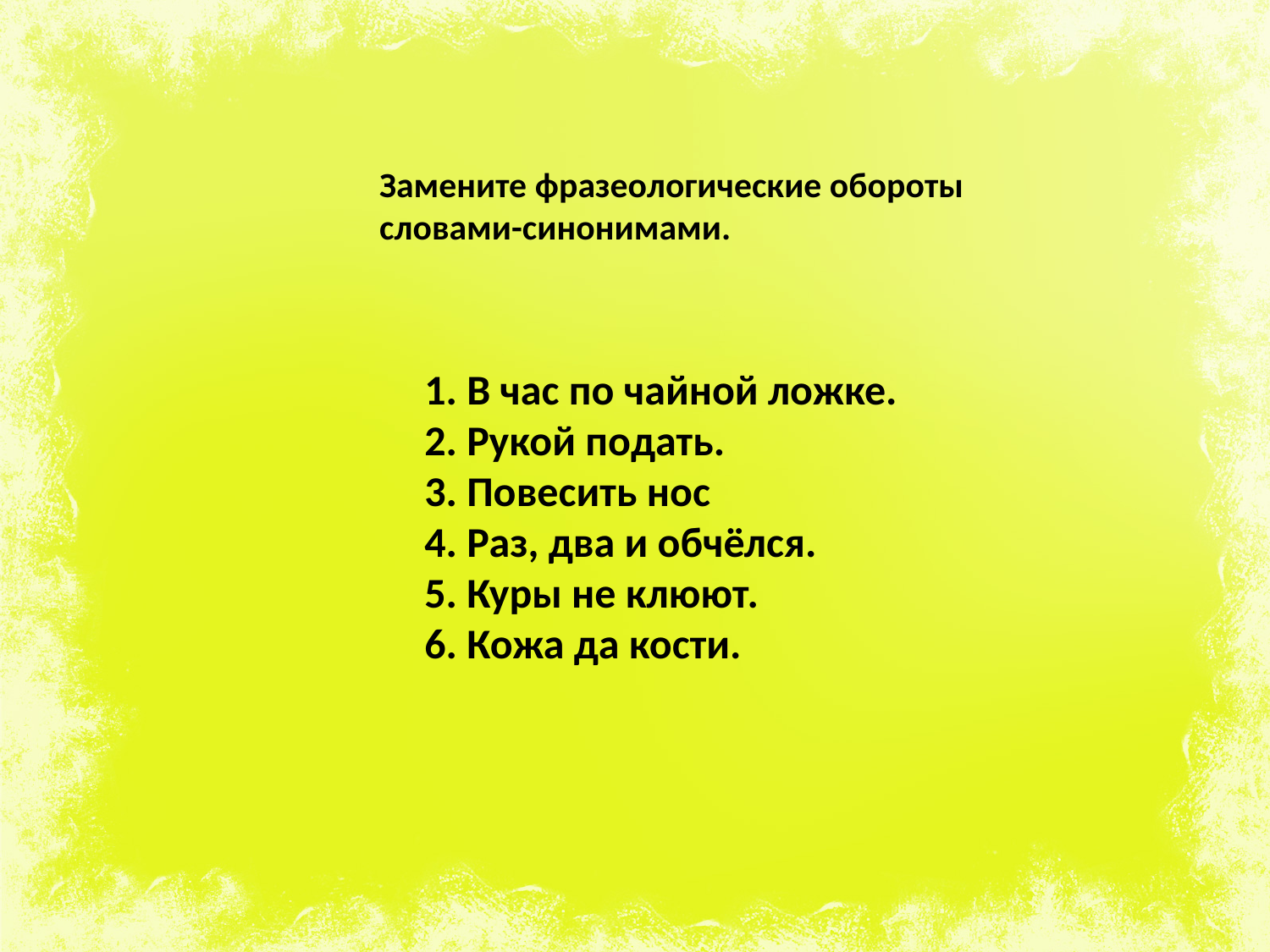

Замените фразеологические обороты
словами-синонимами.
1. В час по чайной ложке.
2. Рукой подать.
3. Повесить нос
4. Раз, два и обчёлся.
5. Куры не клюют.
6. Кожа да кости.